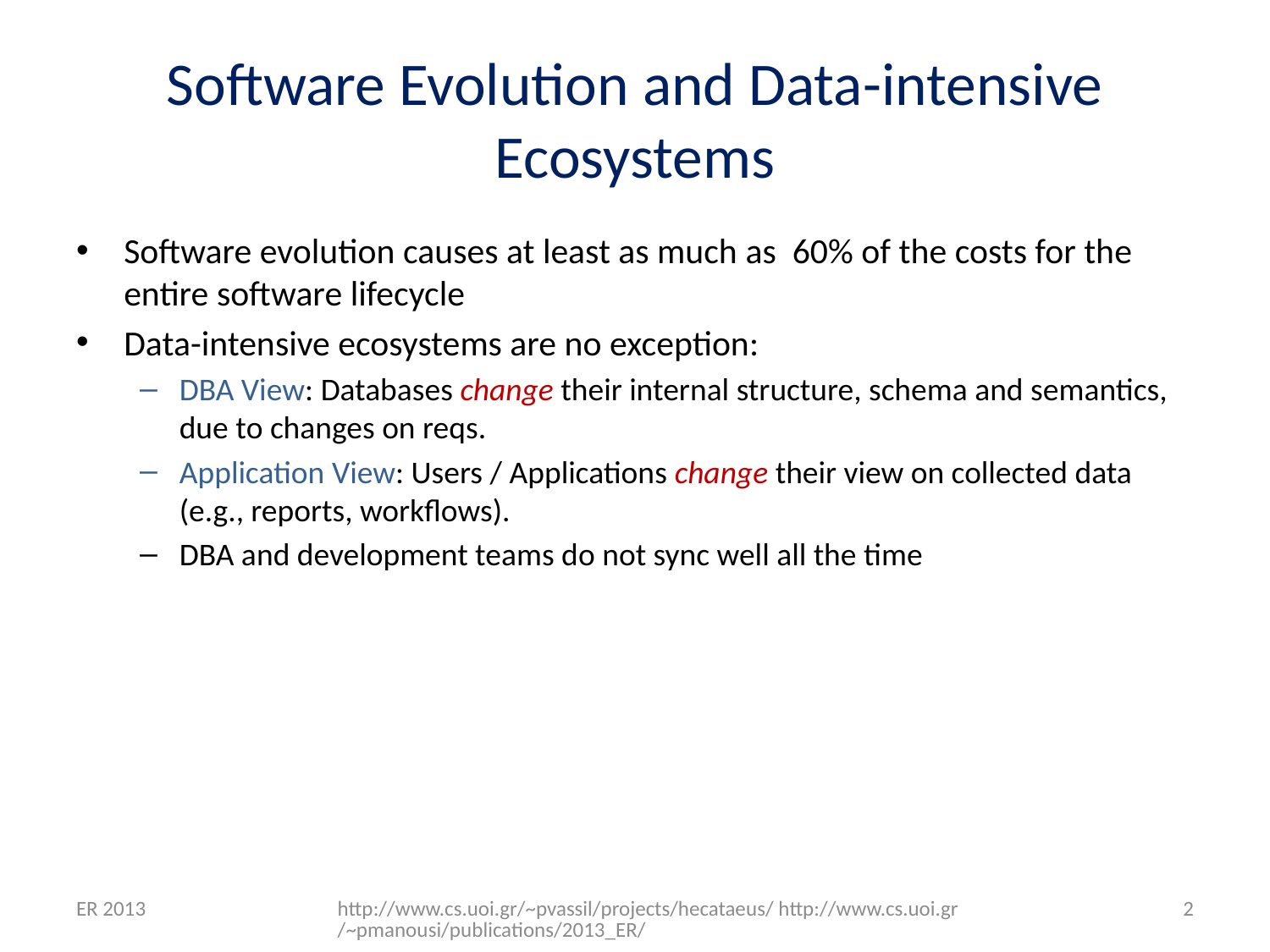

# Software Evolution and Data-intensive Ecosystems
Software evolution causes at least as much as  60% of the costs for the entire software lifecycle
Data-intensive ecosystems are no exception:
DBA View: Databases change their internal structure, schema and semantics, due to changes on reqs.
Application View: Users / Applications change their view on collected data (e.g., reports, workflows).
DBA and development teams do not sync well all the time

ER 2013
http://www.cs.uoi.gr/~pvassil/projects/hecataeus/ http://www.cs.uoi.gr/~pmanousi/publications/2013_ER/
2